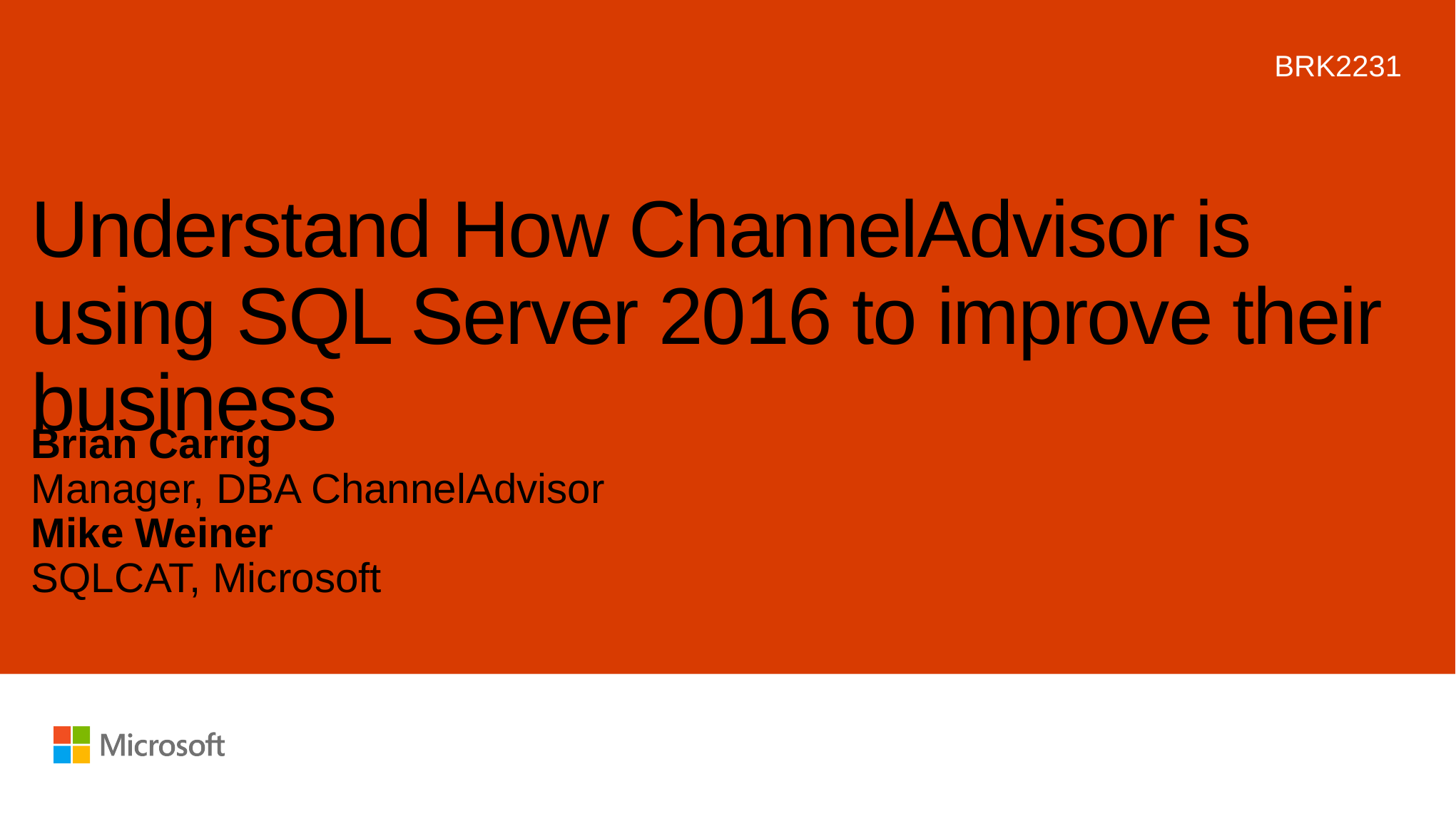

BRK2231
# Understand How ChannelAdvisor is using SQL Server 2016 to improve their business
Brian Carrig
Manager, DBA ChannelAdvisor
Mike Weiner
SQLCAT, Microsoft